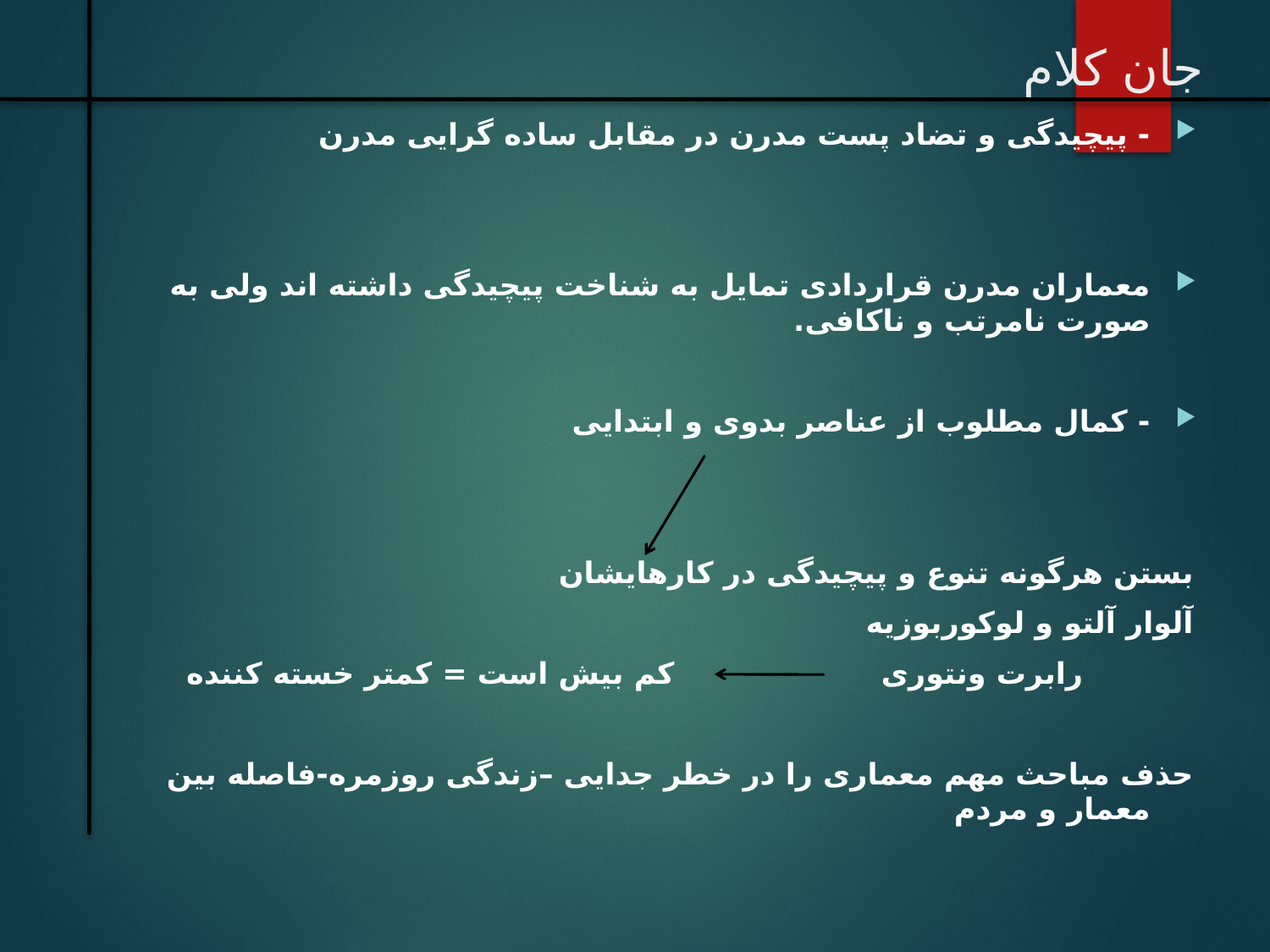

# جان کلام
- پیچیدگی و تضاد پست مدرن در مقابل ساده گرایی مدرن

معماران مدرن قراردادی تمایل به شناخت پیچیدگی داشته اند ولی به صورت نامرتب و ناکافی.

- کمال مطلوب از عناصر بدوی و ابتدایی

بستن هرگونه تنوع و پیچیدگی در کارهایشان
آلوار آلتو و لوکوربوزیه
رابرت ونتوری                    کم بیش است = کمتر خسته کننده

حذف مباحث مهم معماری را در خطر جدایی –زندگی روزمره-فاصله بین معمار و مردم